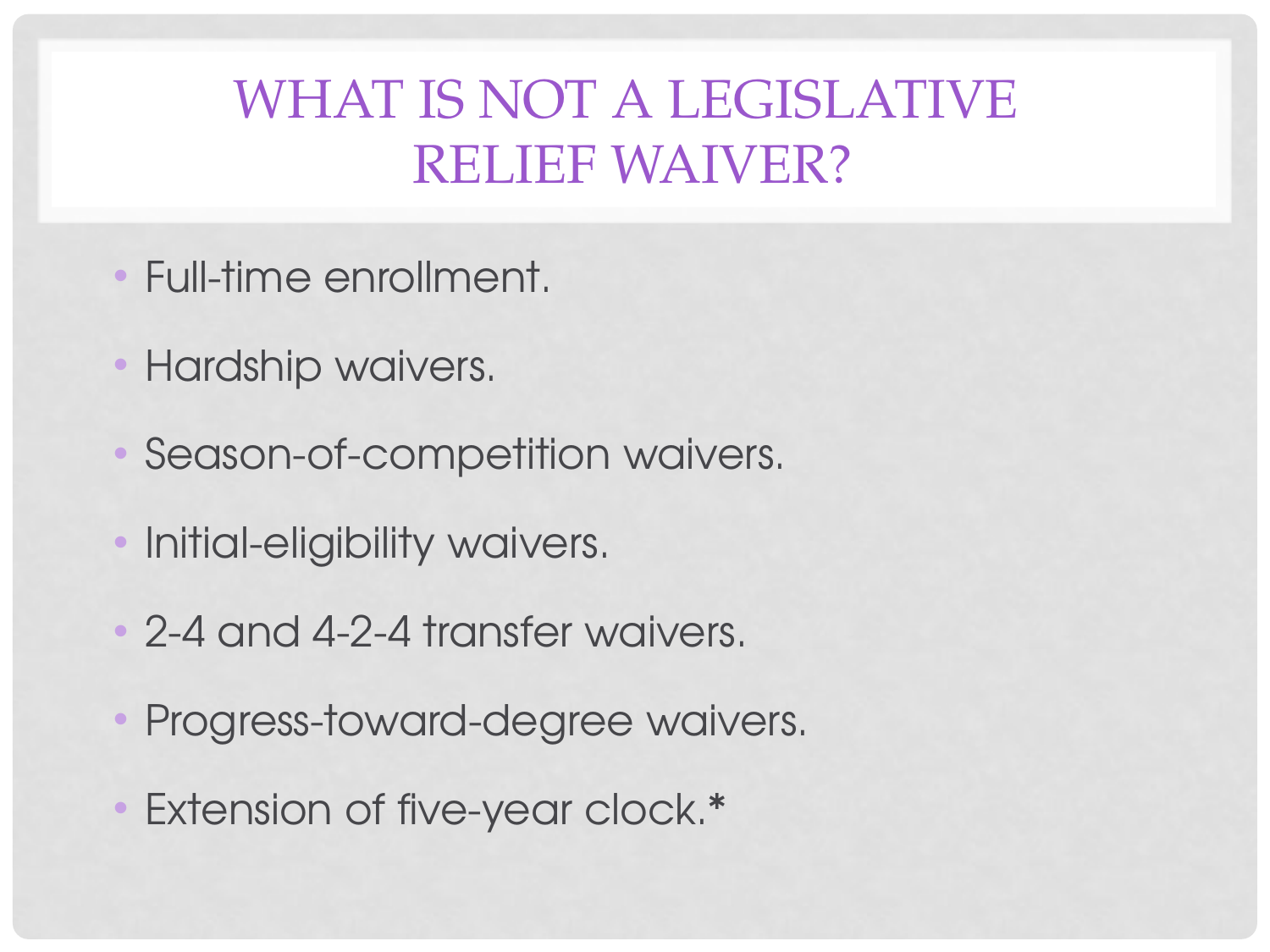

# What is not a legislative relief waiver?
Full-time enrollment.

Hardship waivers.

Season-of-competition waivers.

Initial-eligibility waivers.

2-4 and 4-2-4 transfer waivers.

Progress-toward-degree waivers.

Extension of five-year clock.*